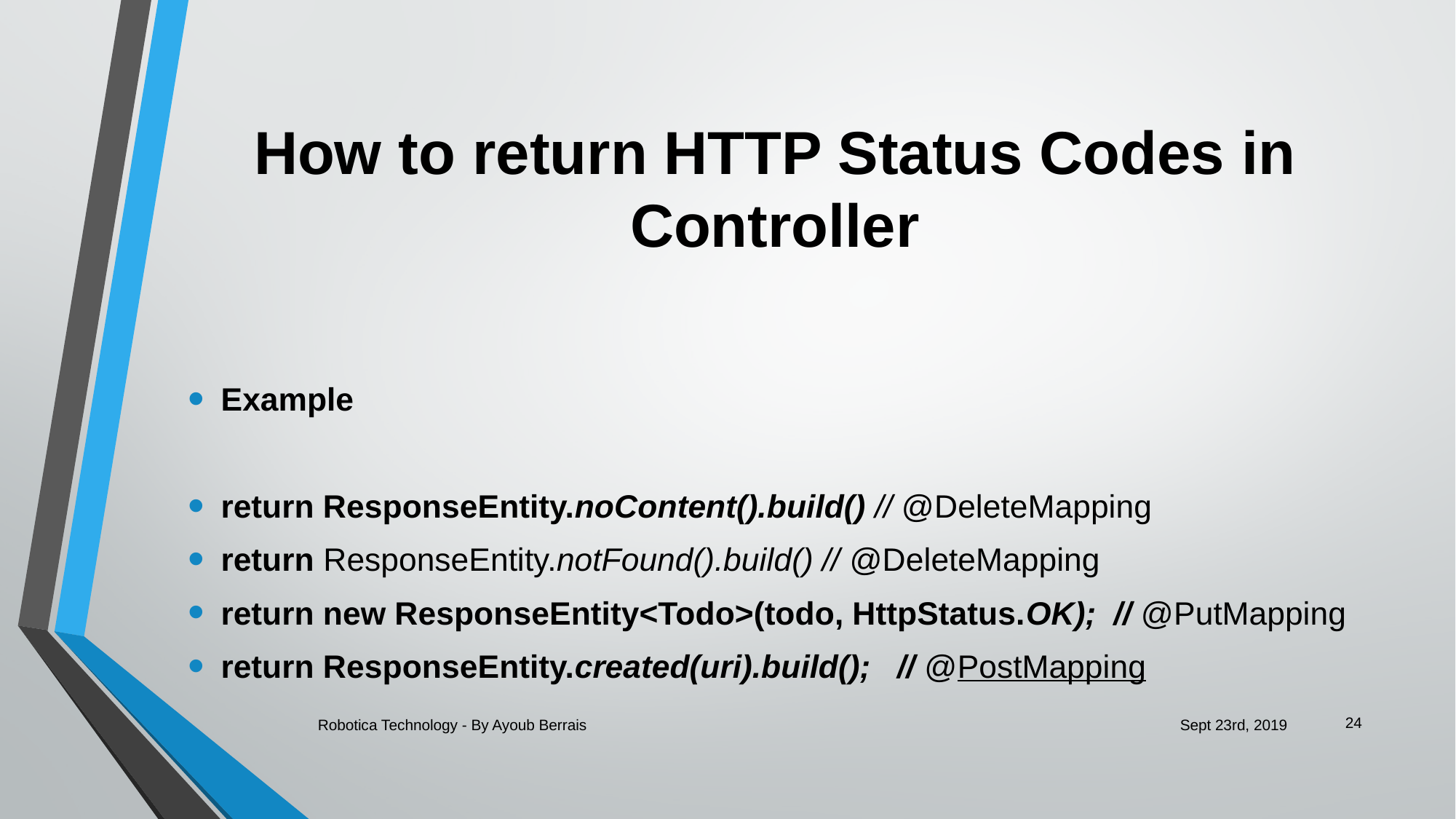

# How to return HTTP Status Codes in Controller

Example

return ResponseEntity.noContent().build() // @DeleteMapping
return ResponseEntity.notFound().build() // @DeleteMapping
return new ResponseEntity<Todo>(todo, HttpStatus.OK);  // @PutMapping
return ResponseEntity.created(uri).build();   // @PostMapping
24
Robotica Technology - By Ayoub Berrais
Sept 23rd, 2019